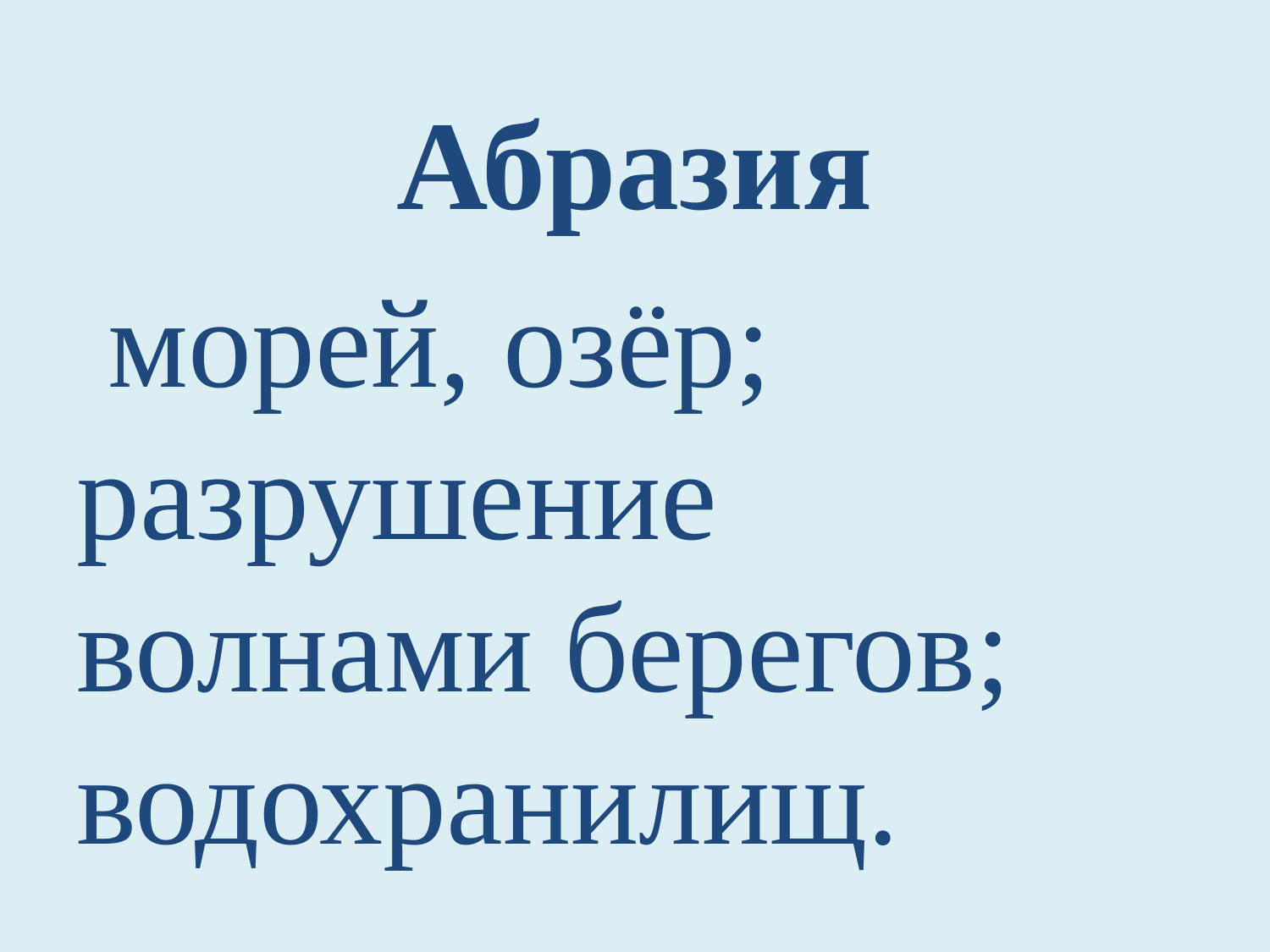

Абразия
 морей, озёр; разрушение волнами берегов; водохранилищ.